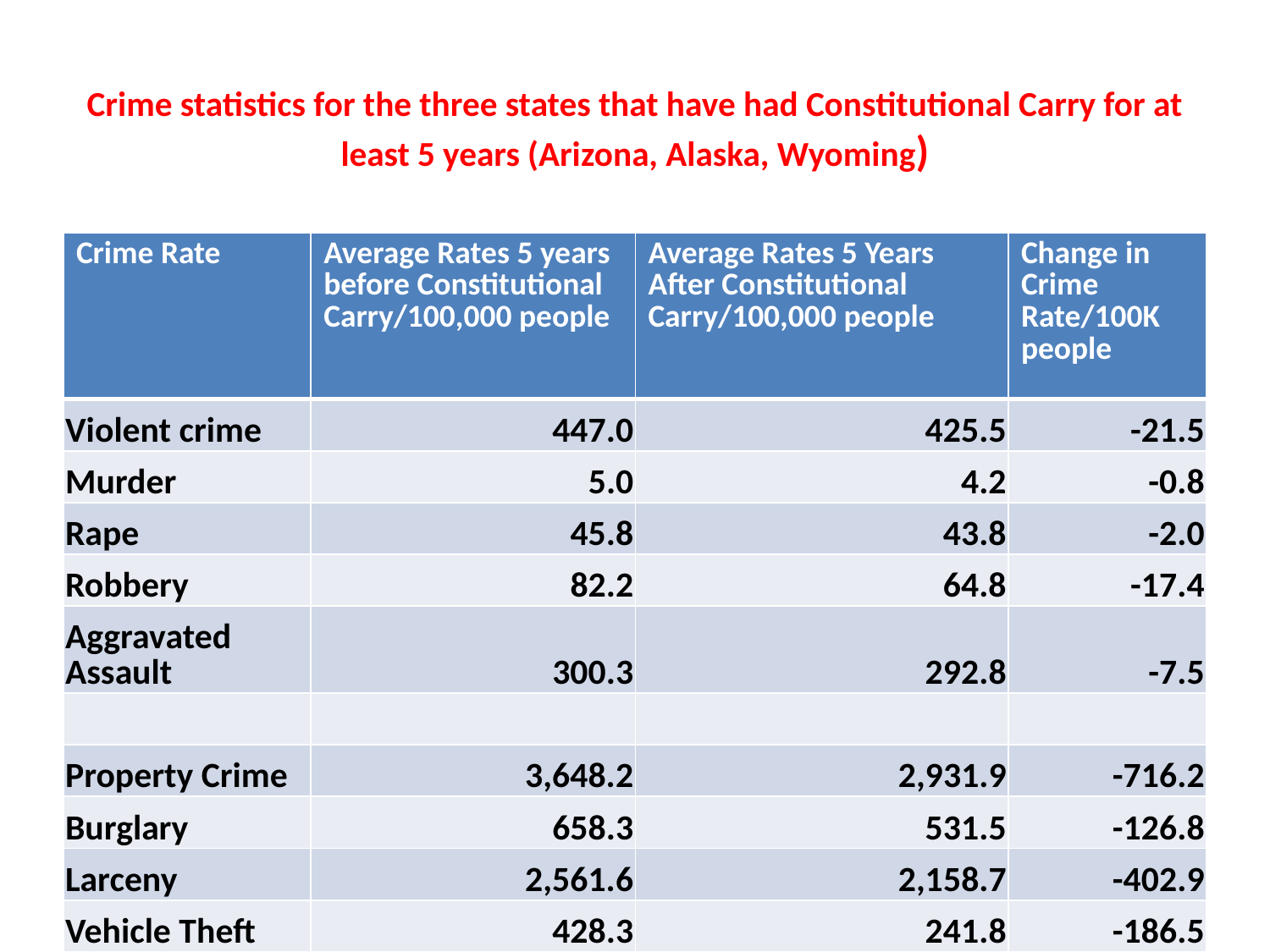

# Crime statistics for the three states that have had Constitutional Carry for at least 5 years (Arizona, Alaska, Wyoming)
| Crime Rate | Average Rates 5 years before Constitutional Carry/100,000 people | Average Rates 5 Years After Constitutional Carry/100,000 people | Change in Crime Rate/100K people |
| --- | --- | --- | --- |
| Violent crime | 447.0 | 425.5 | -21.5 |
| Murder | 5.0 | 4.2 | -0.8 |
| Rape | 45.8 | 43.8 | -2.0 |
| Robbery | 82.2 | 64.8 | -17.4 |
| Aggravated Assault | 300.3 | 292.8 | -7.5 |
|  |  |  |  |
| Property Crime | 3,648.2 | 2,931.9 | -716.2 |
| Burglary | 658.3 | 531.5 | -126.8 |
| Larceny | 2,561.6 | 2,158.7 | -402.9 |
| Vehicle Theft | 428.3 | 241.8 | -186.5 |